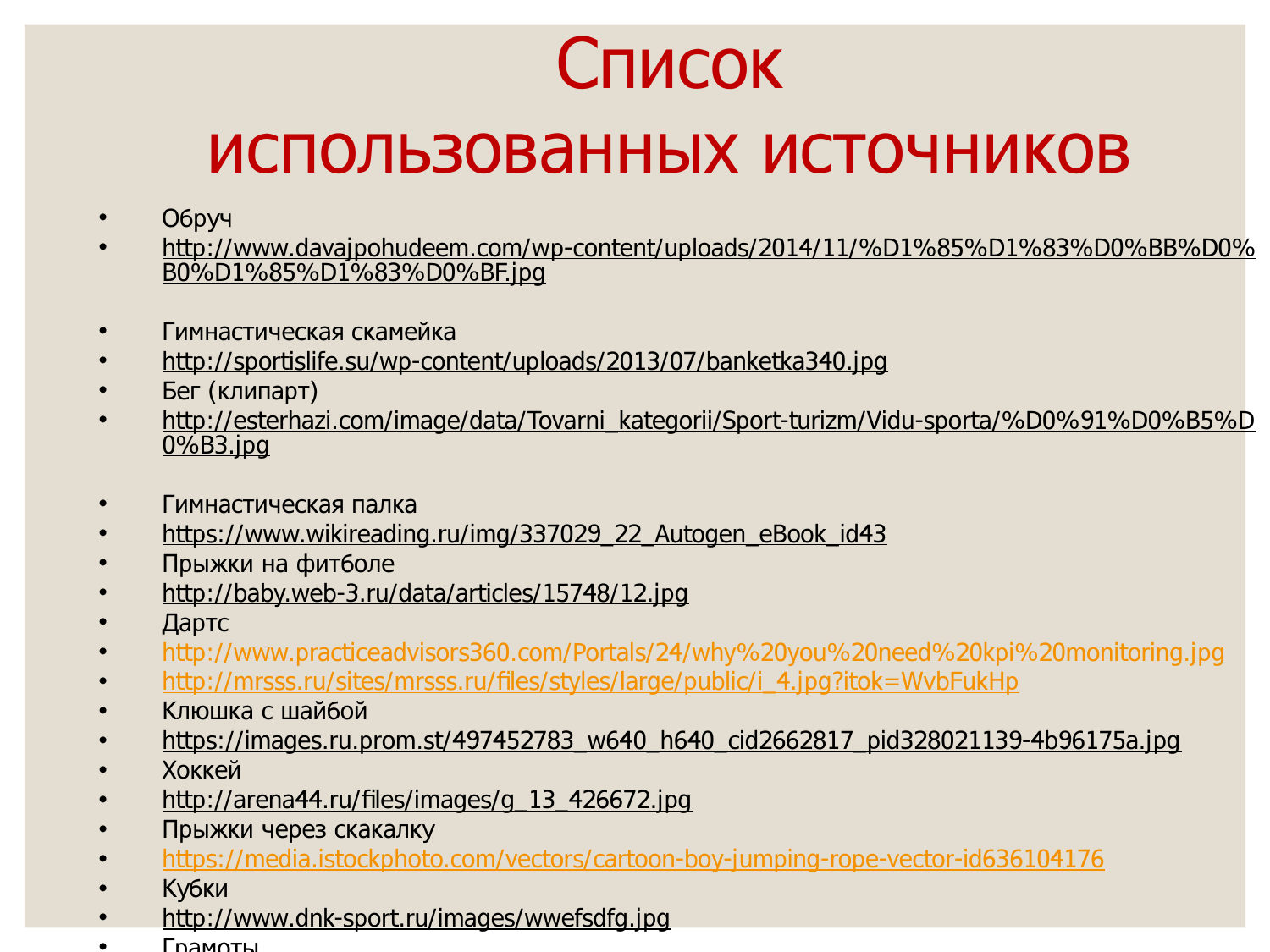

Список
использованных источников
Обруч
http://www.davajpohudeem.com/wp-content/uploads/2014/11/%D1%85%D1%83%D0%BB%D0%B0%D1%85%D1%83%D0%BF.jpg
Гимнастическая скамейка
http://sportislife.su/wp-content/uploads/2013/07/banketka340.jpg
Бег (клипарт)
http://esterhazi.com/image/data/Tovarni_kategorii/Sport-turizm/Vidu-sporta/%D0%91%D0%B5%D0%B3.jpg
Гимнастическая палка
https://www.wikireading.ru/img/337029_22_Autogen_eBook_id43
Прыжки на фитболе
http://baby.web-3.ru/data/articles/15748/12.jpg
Дартс
http://www.practiceadvisors360.com/Portals/24/why%20you%20need%20kpi%20monitoring.jpg
http://mrsss.ru/sites/mrsss.ru/files/styles/large/public/i_4.jpg?itok=WvbFukHp
Клюшка с шайбой
https://images.ru.prom.st/497452783_w640_h640_cid2662817_pid328021139-4b96175a.jpg
Хоккей
http://arena44.ru/files/images/g_13_426672.jpg
Прыжки через скакалку
https://media.istockphoto.com/vectors/cartoon-boy-jumping-rope-vector-id636104176
Кубки
http://www.dnk-sport.ru/images/wwefsdfg.jpg
Грамоты
https://static.my-shop.ru/product/3/175/1744978.jpg